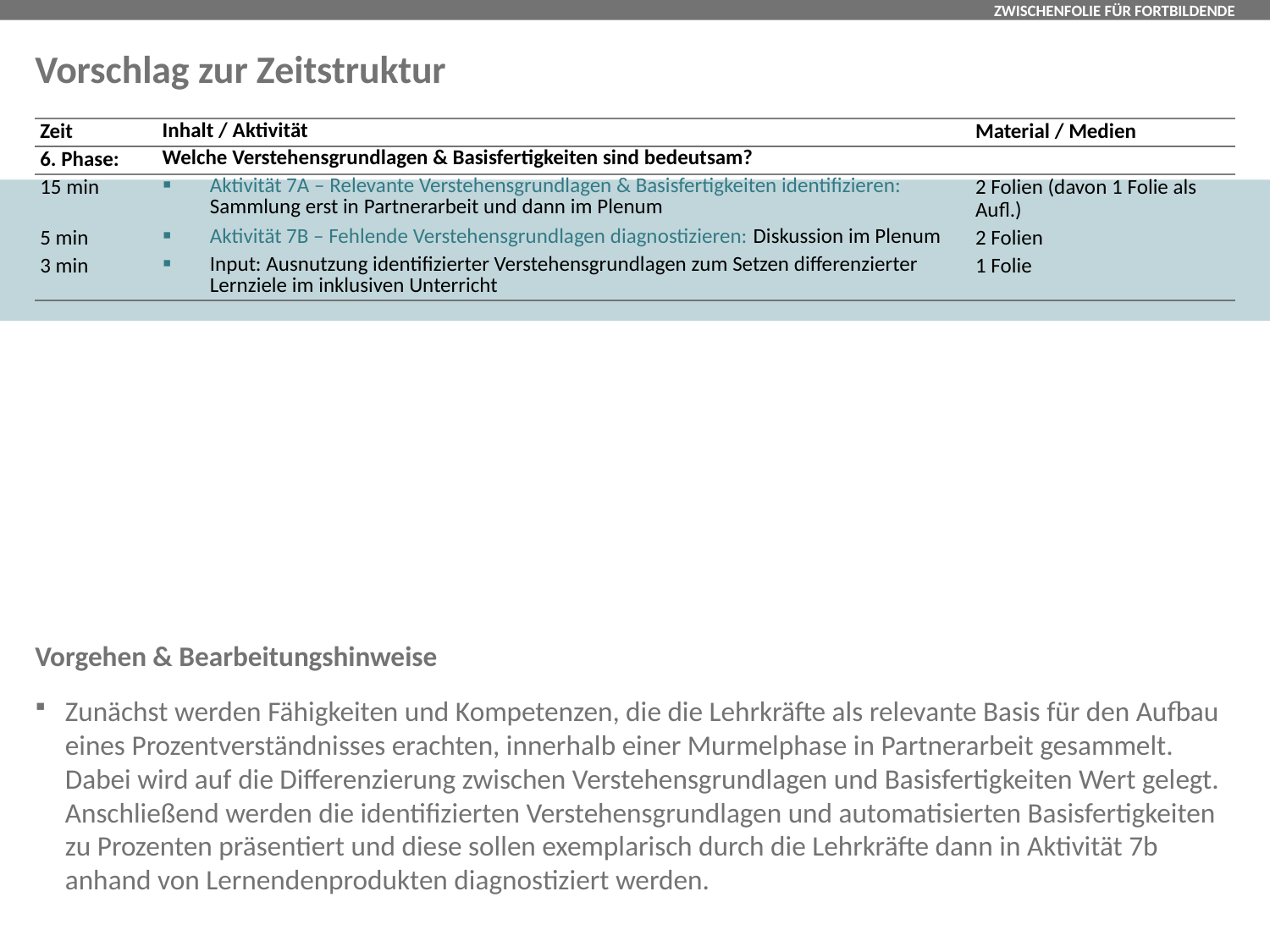

# Vorschlag zur Zeitstruktur
| Zeit | Inhalt / Aktivität | Material / Medien |
| --- | --- | --- |
| 6. Phase: | Welche Verstehensgrundlagen & Basisfertigkeiten sind bedeutsam? |  |
| 15 min | Aktivität 7A – Relevante Verstehensgrundlagen & Basisfertigkeiten identifizieren: Sammlung erst in Partnerarbeit und dann im Plenum | 2 Folien (davon 1 Folie als Aufl.) |
| 5 min | Aktivität 7B – Fehlende Verstehensgrundlagen diagnostizieren: Diskussion im Plenum | 2 Folien |
| 3 min | Input: Ausnutzung identifizierter Verstehensgrundlagen zum Setzen differenzierter Lernziele im inklusiven Unterricht | 1 Folie |
Vorgehen & Bearbeitungshinweise
Zunächst werden Fähigkeiten und Kompetenzen, die die Lehrkräfte als relevante Basis für den Aufbau eines Prozentverständnisses erachten, innerhalb einer Murmelphase in Partnerarbeit gesammelt. Dabei wird auf die Differenzierung zwischen Verstehensgrundlagen und Basisfertigkeiten Wert gelegt. Anschließend werden die identifizierten Verstehensgrundlagen und automatisierten Basisfertigkeiten zu Prozenten präsentiert und diese sollen exemplarisch durch die Lehrkräfte dann in Aktivität 7b anhand von Lernendenprodukten diagnostiziert werden.